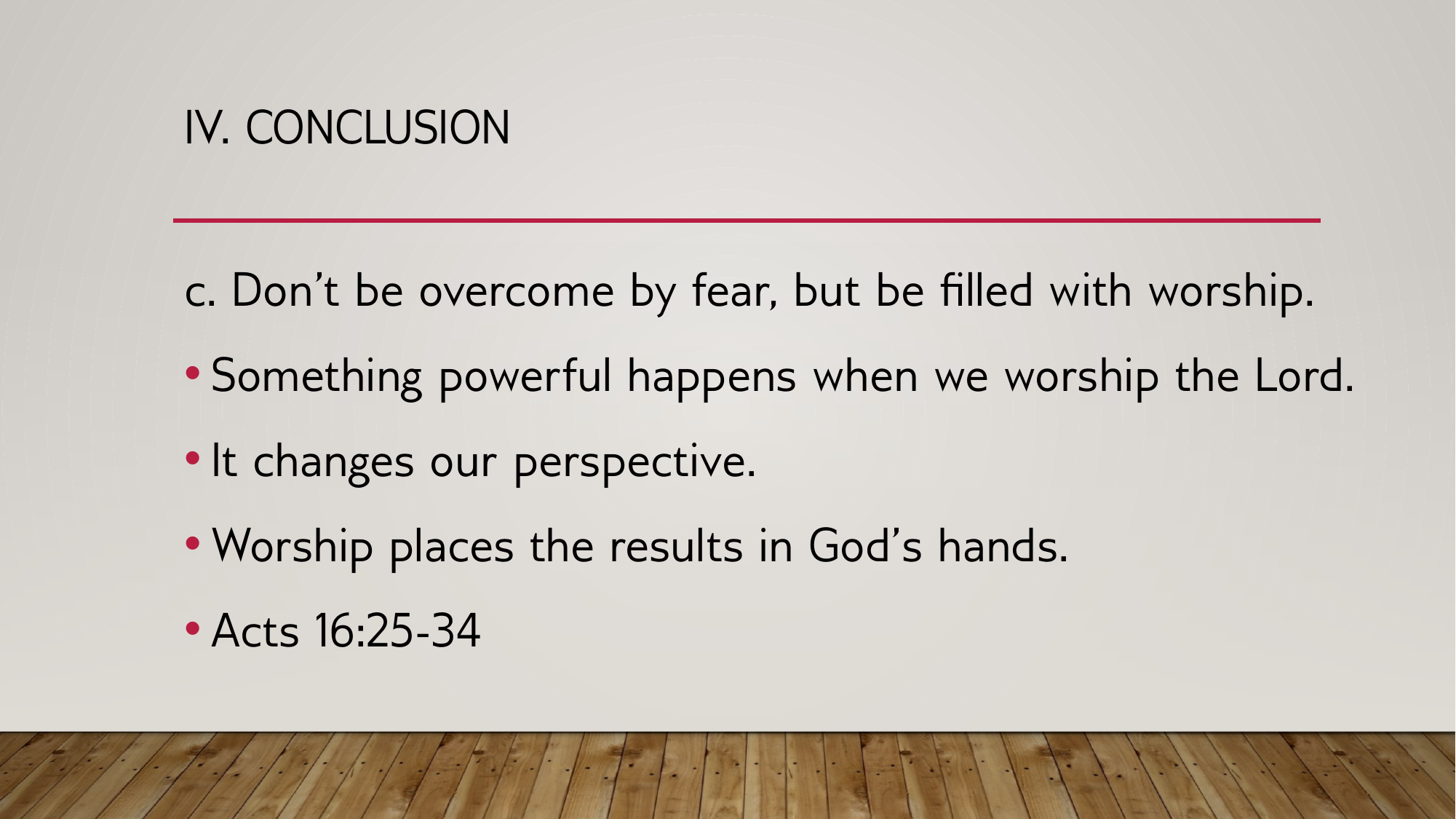

# Iv. conclusion
c. Don’t be overcome by fear, but be filled with worship.
Something powerful happens when we worship the Lord.
It changes our perspective.
Worship places the results in God’s hands.
Acts 16:25-34